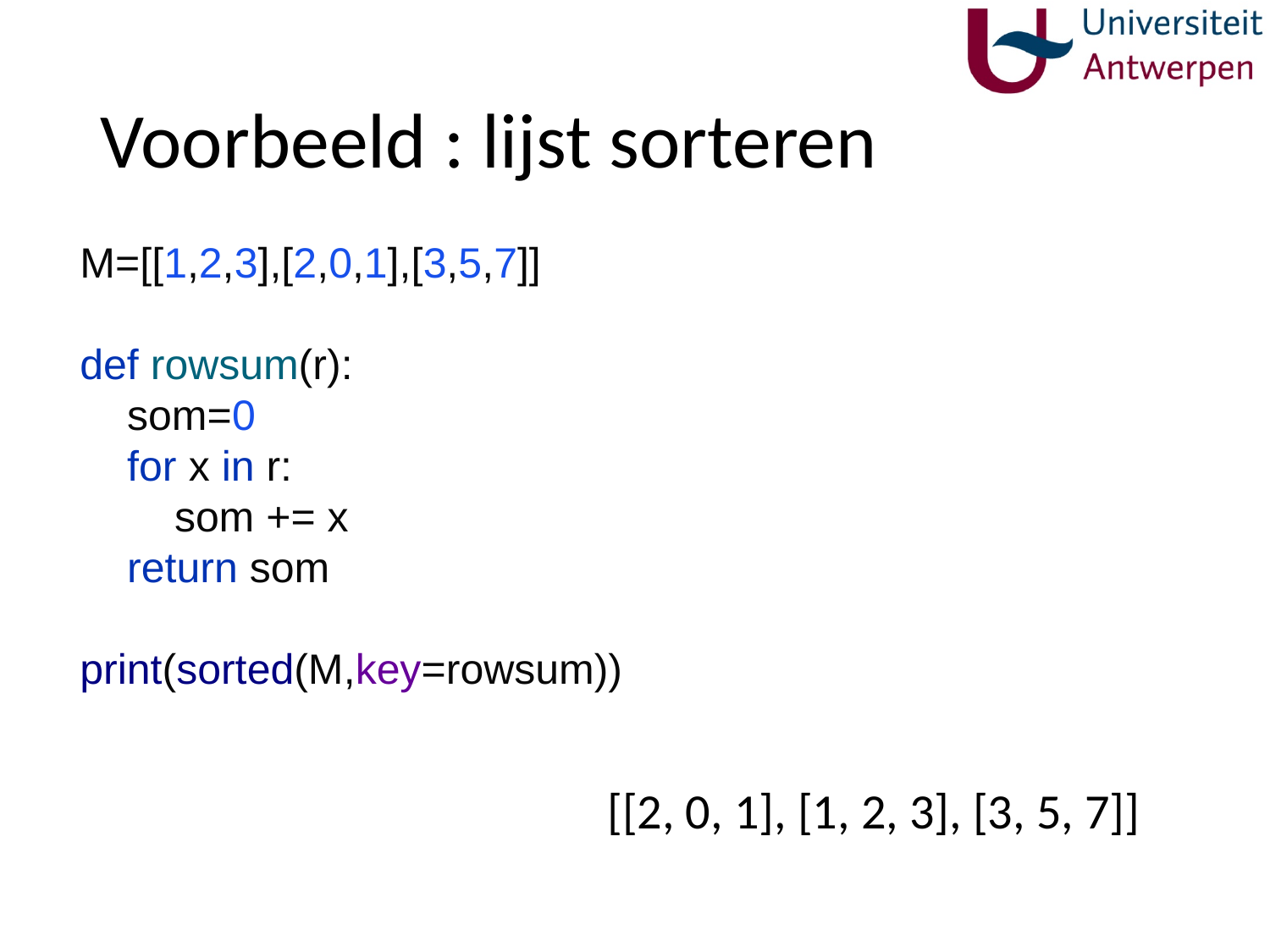

# Voorbeeld : lijst sorteren
M=[[1,2,3],[2,0,1],[3,5,7]]
def rowsum(r):
    som=0
    for x in r:
        som += x
    return som
print(sorted(M,key=rowsum))
[[2, 0, 1], [1, 2, 3], [3, 5, 7]]